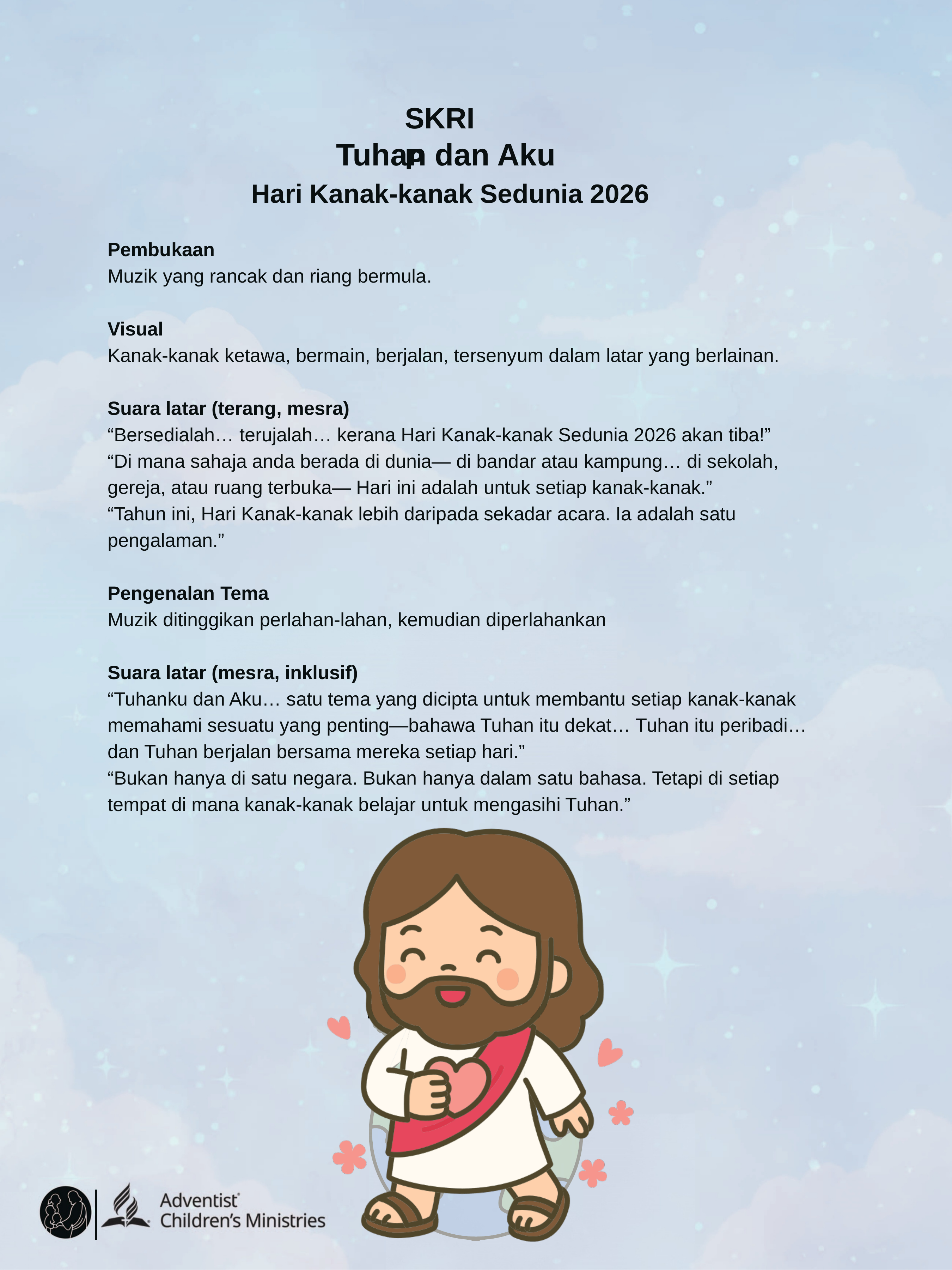

SKRIP
Tuhan dan Aku
Hari Kanak-kanak Sedunia 2026

Pembukaan
Muzik yang rancak dan riang bermula.

Visual
Kanak-kanak ketawa, bermain, berjalan, tersenyum dalam latar yang berlainan.

Suara latar (terang, mesra)
“Bersedialah… terujalah… kerana Hari Kanak-kanak Sedunia 2026 akan tiba!”
“Di mana sahaja anda berada di dunia— di bandar atau kampung… di sekolah, gereja, atau ruang terbuka— Hari ini adalah untuk setiap kanak-kanak.”
“Tahun ini, Hari Kanak-kanak lebih daripada sekadar acara. Ia adalah satu pengalaman.”

Pengenalan Tema
Muzik ditinggikan perlahan-lahan, kemudian diperlahankan

Suara latar (mesra, inklusif)
“Tuhanku dan Aku… satu tema yang dicipta untuk membantu setiap kanak-kanak memahami sesuatu yang penting—bahawa Tuhan itu dekat… Tuhan itu peribadi… dan Tuhan berjalan bersama mereka setiap hari.”
“Bukan hanya di satu negara. Bukan hanya dalam satu bahasa. Tetapi di setiap tempat di mana kanak-kanak belajar untuk mengasihi Tuhan.”